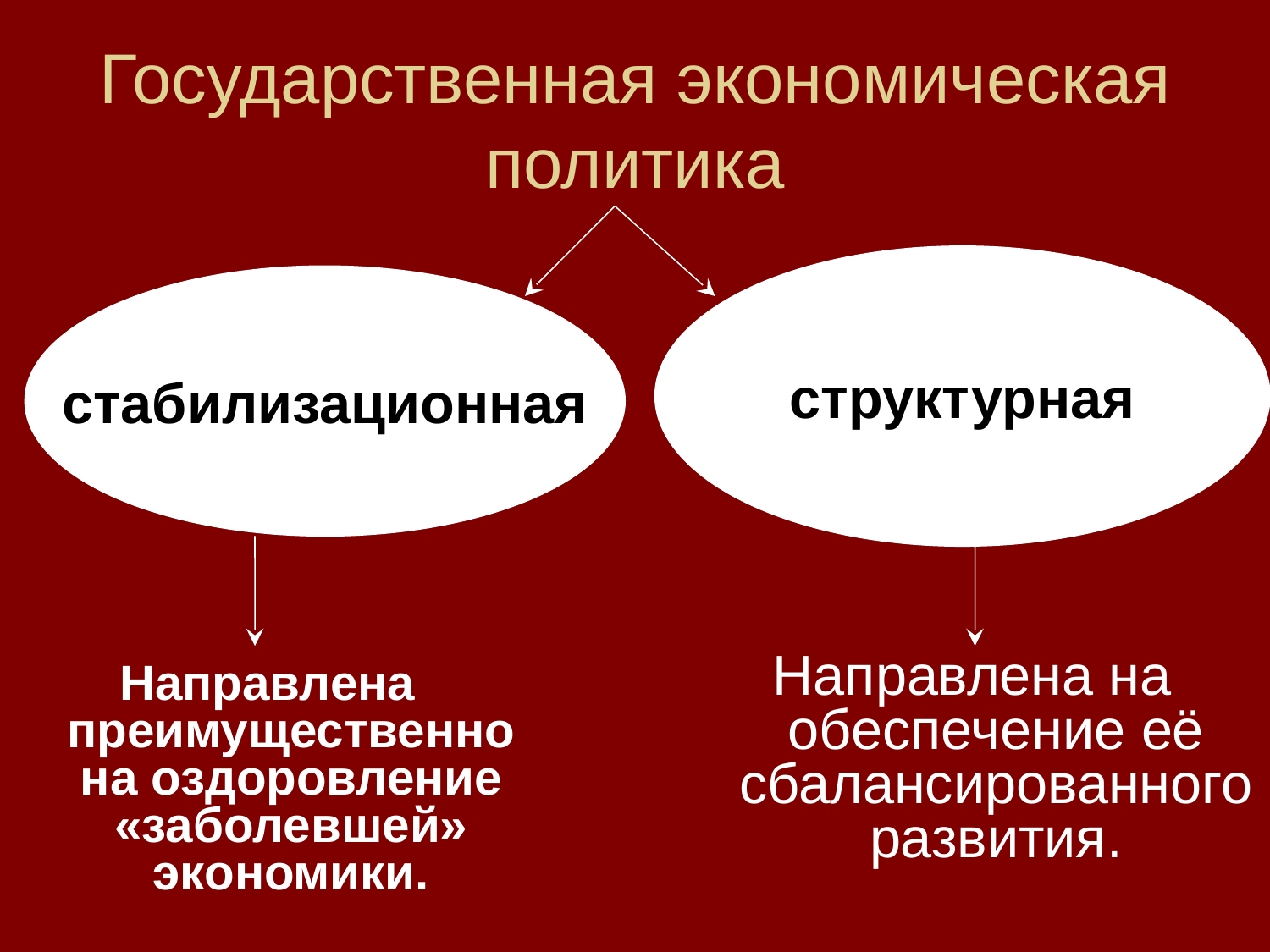

# Государственная экономическая политика

структурная
стабилизационная

Направлена на обеспечение её сбалансированного развития.
Направлена преимущественно на оздоровление «заболевшей» экономики.